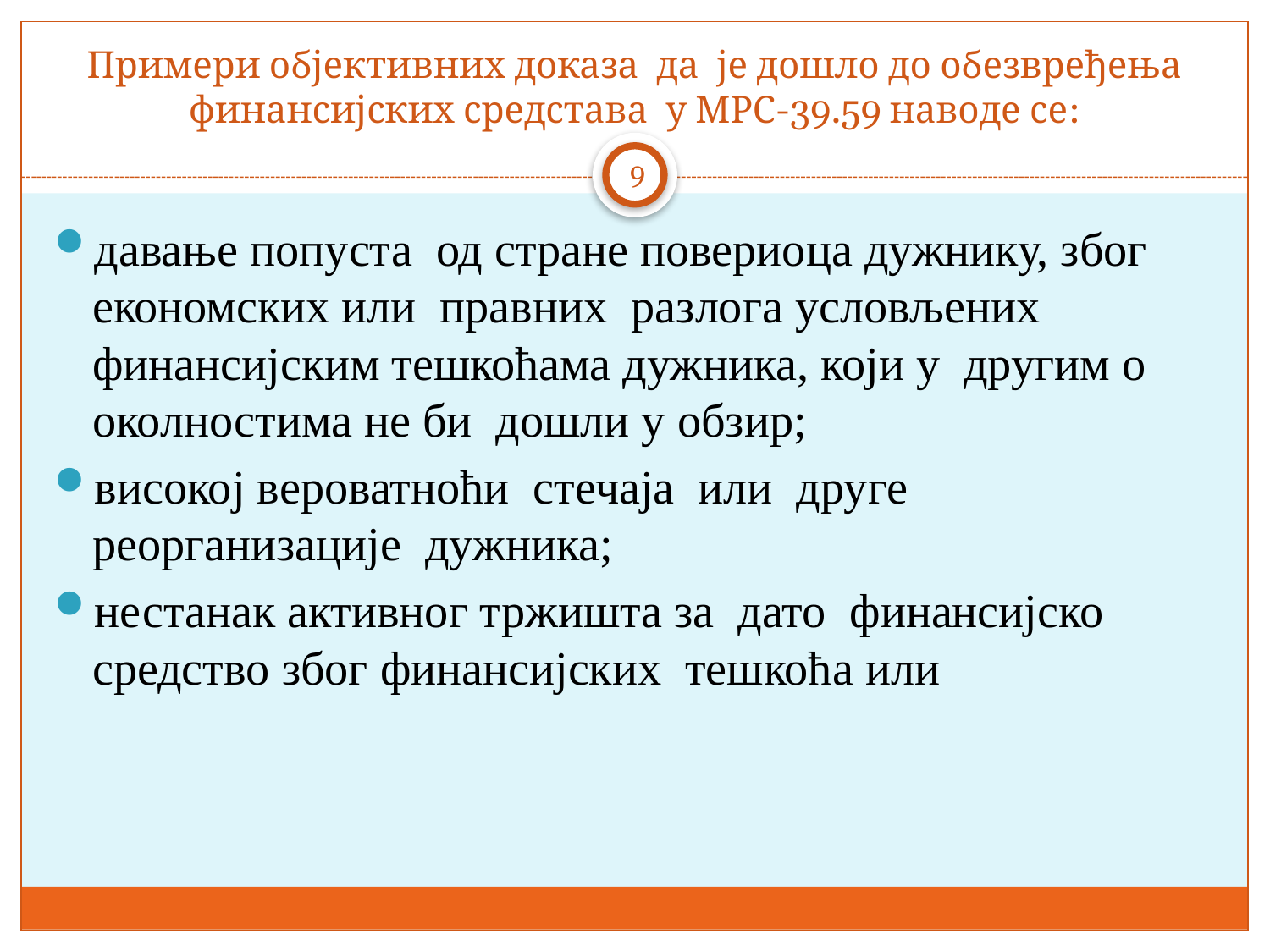

# Примери објективних доказа  да  је дошло до обезвређења  финансијских средстава  у МРС-39.59 наводе се:
9
давање попуста  од стране повериоца дужнику, због економских или  правних  разлога условљених финансијским тешкоћама дужника, који у  другим о околностима не би  дошли у обзир;
високој вероватноћи  стечаја  или  друге реорганизације  дужника;
нестанак активног тржишта за  дато  финансијско  средство због финансијских  тешкоћа или